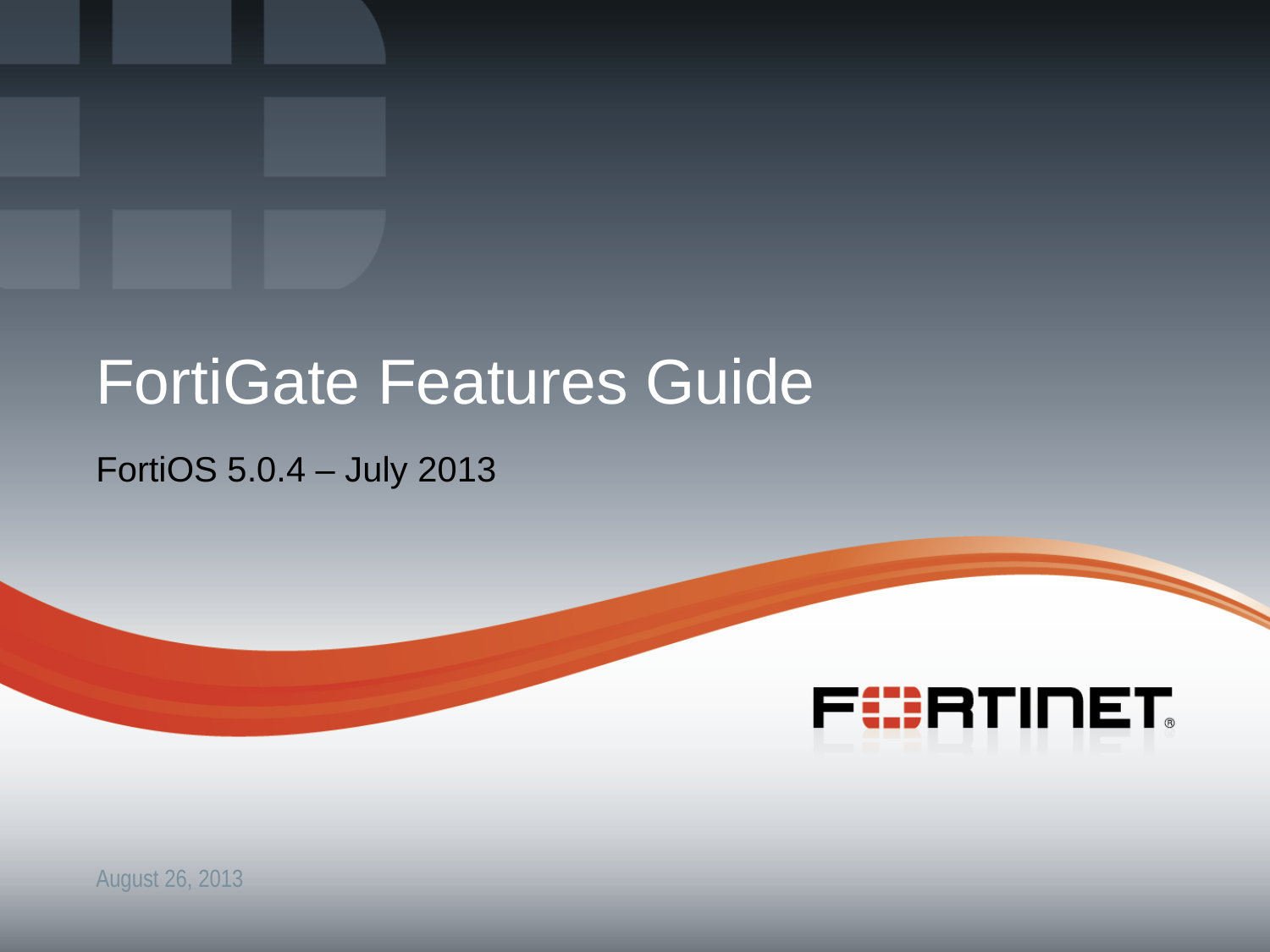

# FortiGate Features Guide
FortiOS 5.0.4 – July 2013